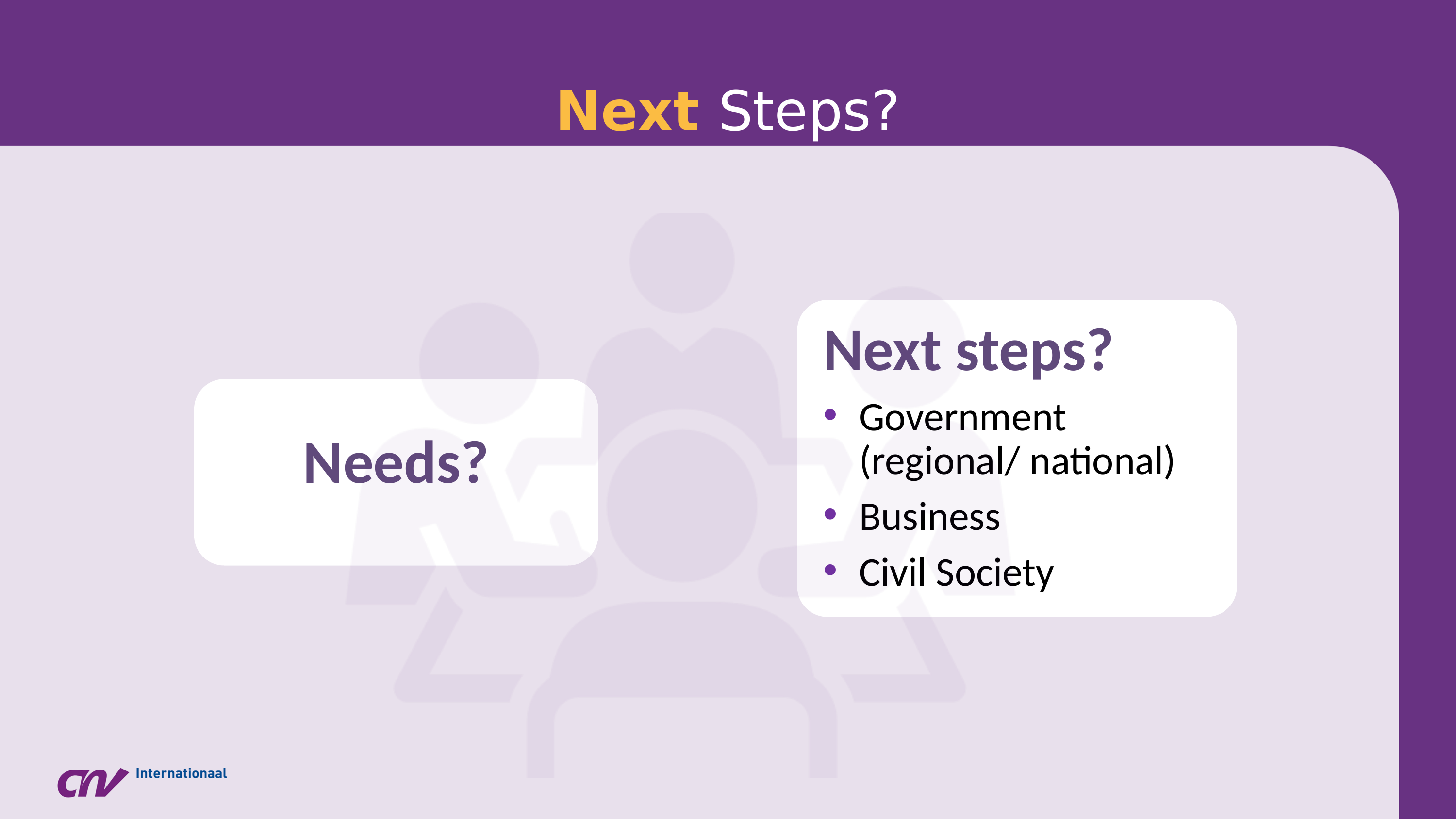

Next Steps?

Next steps?
Government (regional/ national)
Business
Civil Society

Needs?